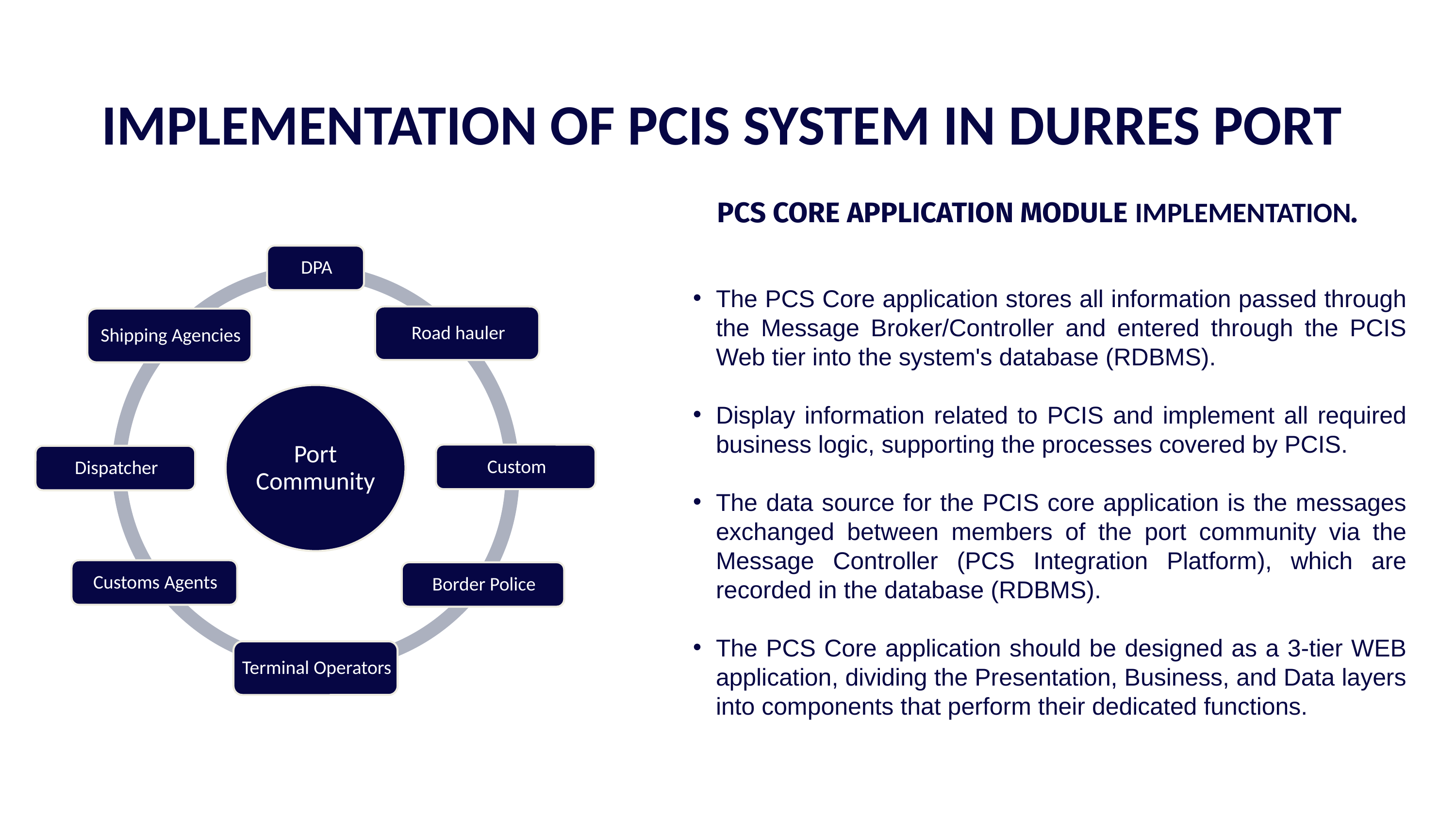

# IMPLEMENTATION OF PCIS SYSTEM IN DURRES PORT
PCS CORE APPLICATION MODULE IMPLEMENTATION.
Port Community
DPA
Road hauler
Custom
Border Police
Terminal Operators
Customs Agents
Dispatcher
Shipping Agencies
The PCS Core application stores all information passed through the Message Broker/Controller and entered through the PCIS Web tier into the system's database (RDBMS).

Display information related to PCIS and implement all required business logic, supporting the processes covered by PCIS.

The data source for the PCIS core application is the messages exchanged between members of the port community via the Message Controller (PCS Integration Platform), which are recorded in the database (RDBMS).

The PCS Core application should be designed as a 3-tier WEB application, dividing the Presentation, Business, and Data layers into components that perform their dedicated functions.